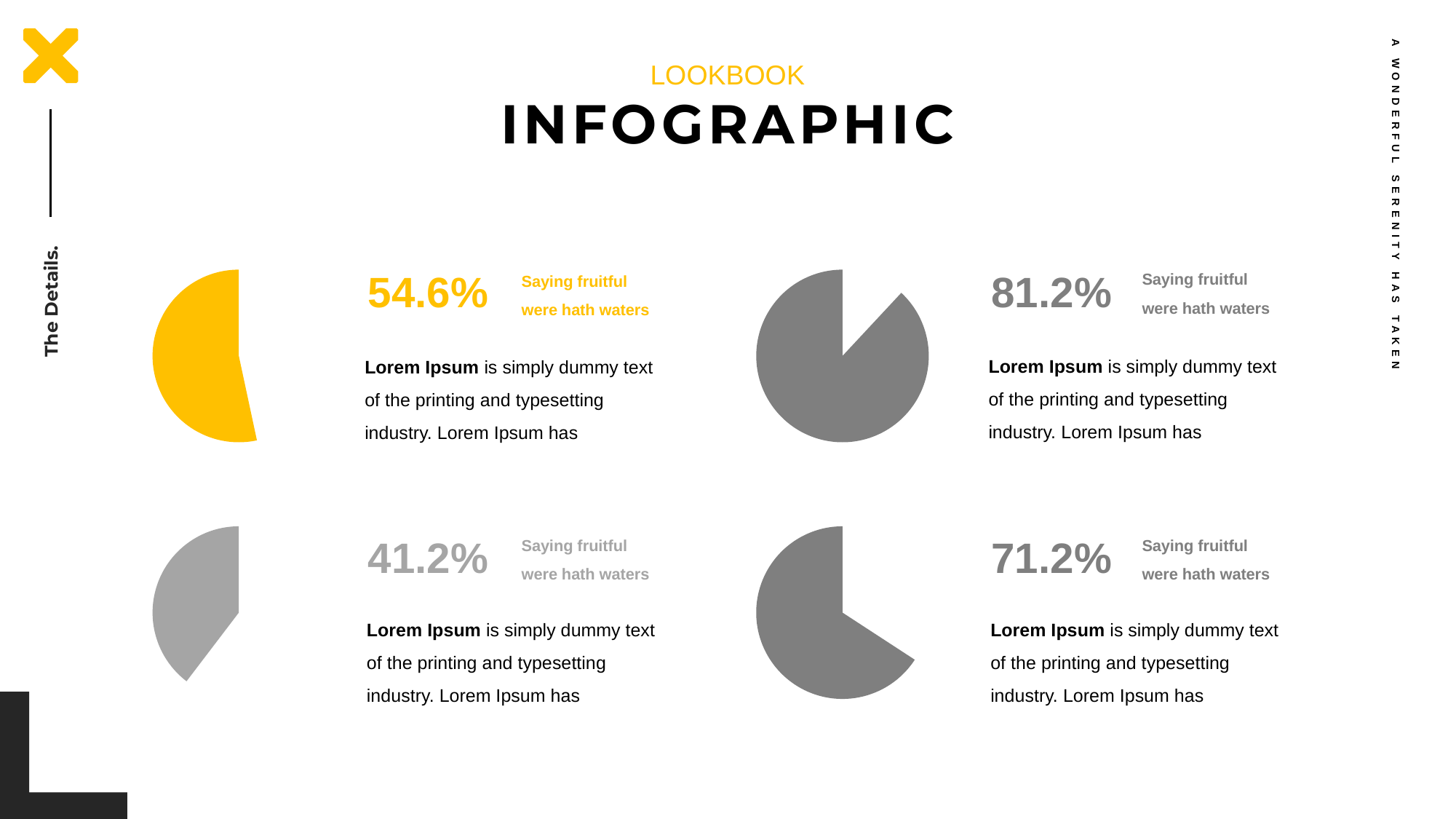

LOOKBOOK
INFOGRAPHIC
A WONDERFUL SERENITY HAS TAKEN
The Details.
Saying fruitful were hath waters
Saying fruitful were hath waters
54.6%
81.2%

Lorem Ipsum is simply dummy text of the printing and typesetting industry. Lorem Ipsum has
Lorem Ipsum is simply dummy text of the printing and typesetting industry. Lorem Ipsum has
Saying fruitful were hath waters
Saying fruitful were hath waters
41.2%
71.2%

Lorem Ipsum is simply dummy text of the printing and typesetting industry. Lorem Ipsum has
Lorem Ipsum is simply dummy text of the printing and typesetting industry. Lorem Ipsum has